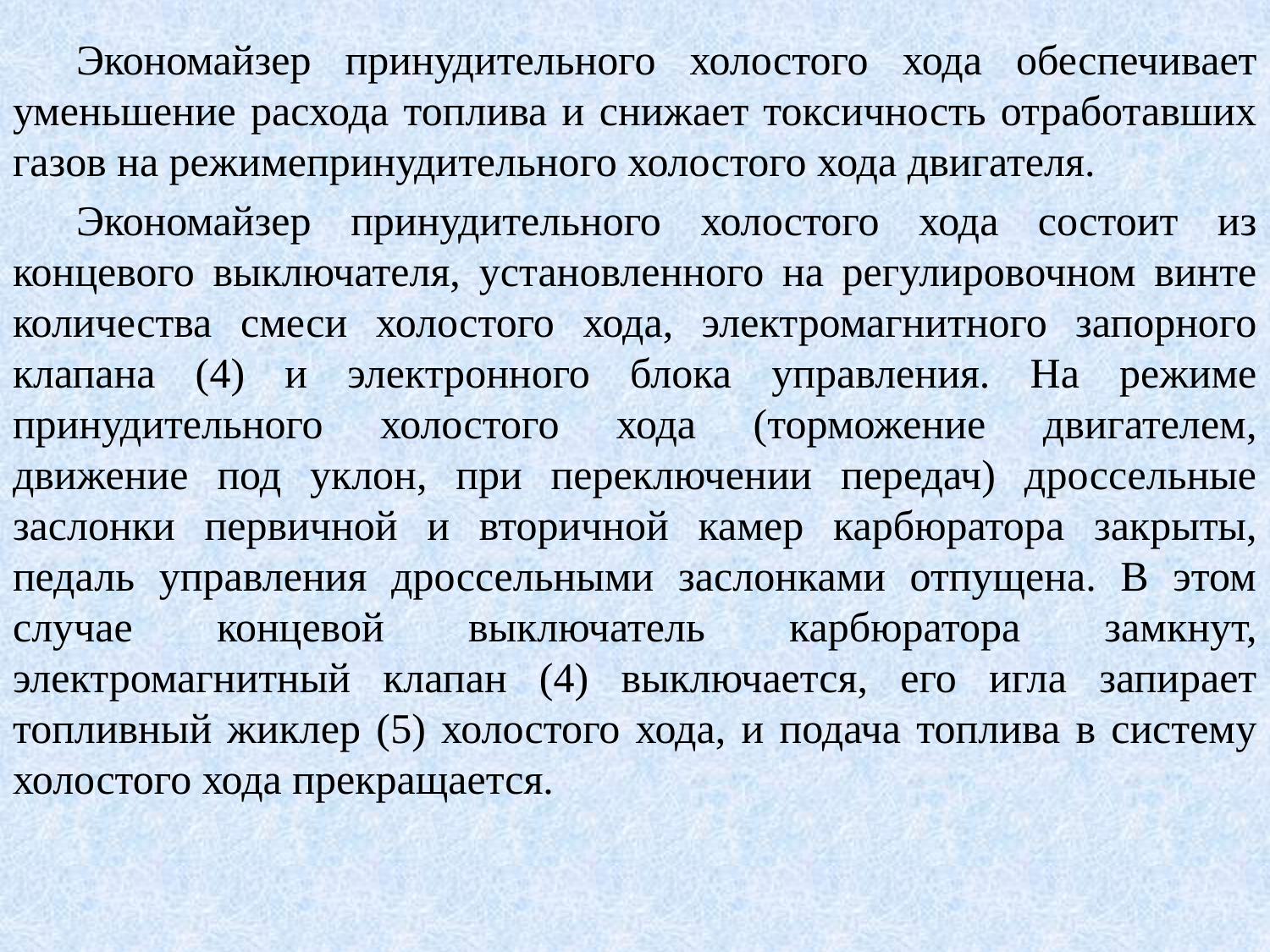

Экономайзер принудительного холостого хода обеспечивает уменьшение расхода топлива и снижает токсичность отработавших газов на режимепринудительного холостого хода двигателя.
Экономайзер принудительного холостого хода состоит из концевого выключателя, установленного на регулировочном винте количества смеси холостого хода, электромагнитного запорного клапана (4) и электронного блока управления. На режиме принудительного холостого хода (торможение двигателем, движение под уклон, при переключении передач) дроссельные заслонки первичной и вторичной камер карбюратора закрыты, педаль управления дроссельными заслонками отпущена. В этом случае концевой выключатель карбюратора замкнут, электромагнитный клапан (4) выключается, его игла запирает топливный жиклер (5) холостого хода, и подача топлива в систему холостого хода прекращается.